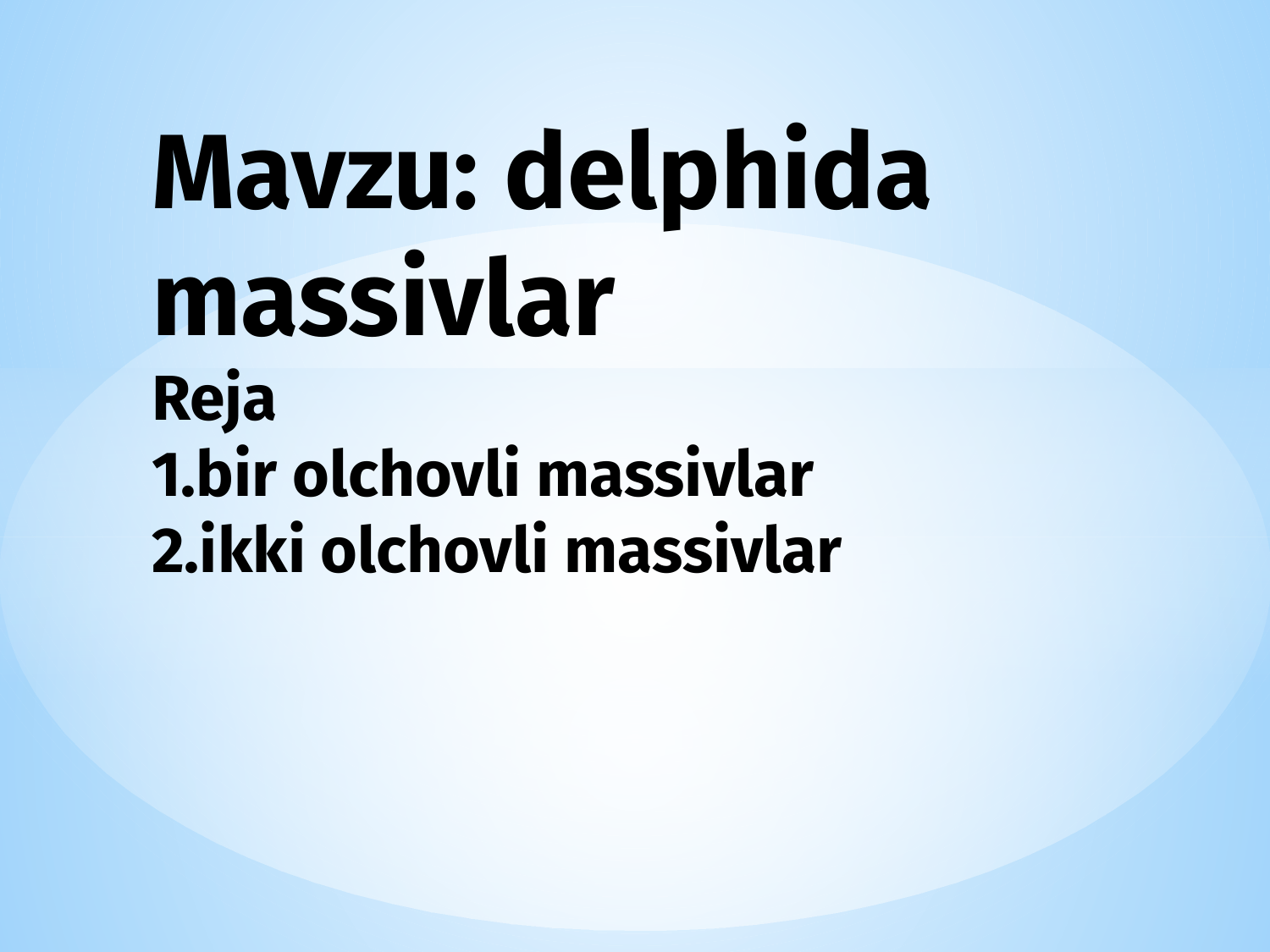

# Mavzu: delphida massivlar Reja 1.bir olchovli massivlar 2.ikki olchovli massivlar